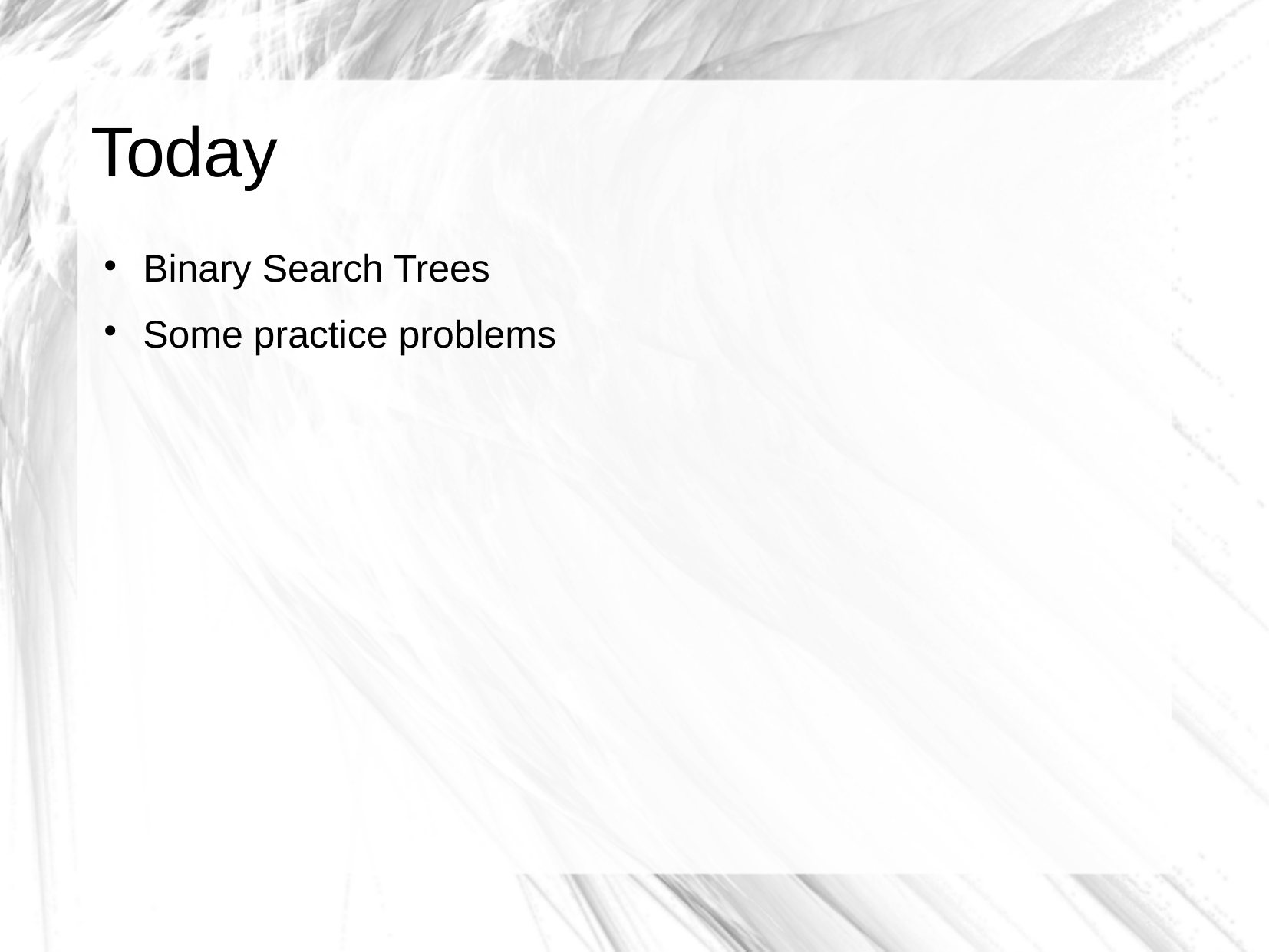

# Today
Binary Search Trees
Some practice problems